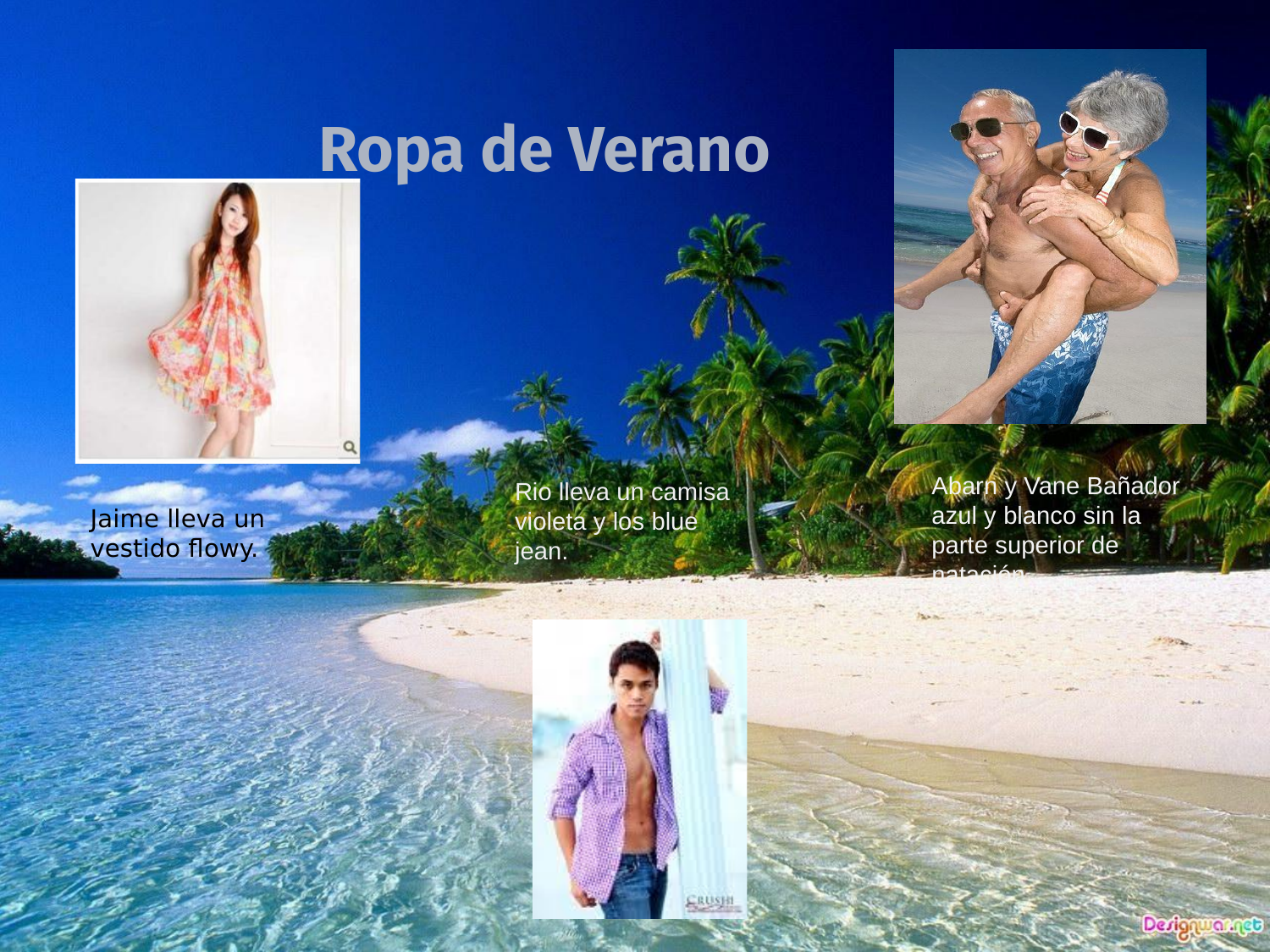

# Ropa de Verano

Abarn y Vane Bañador azul y blanco sin la parte superior de natación
Rio lleva un camisa violeta y los blue jean.
Jaime lleva un vestido flowy.